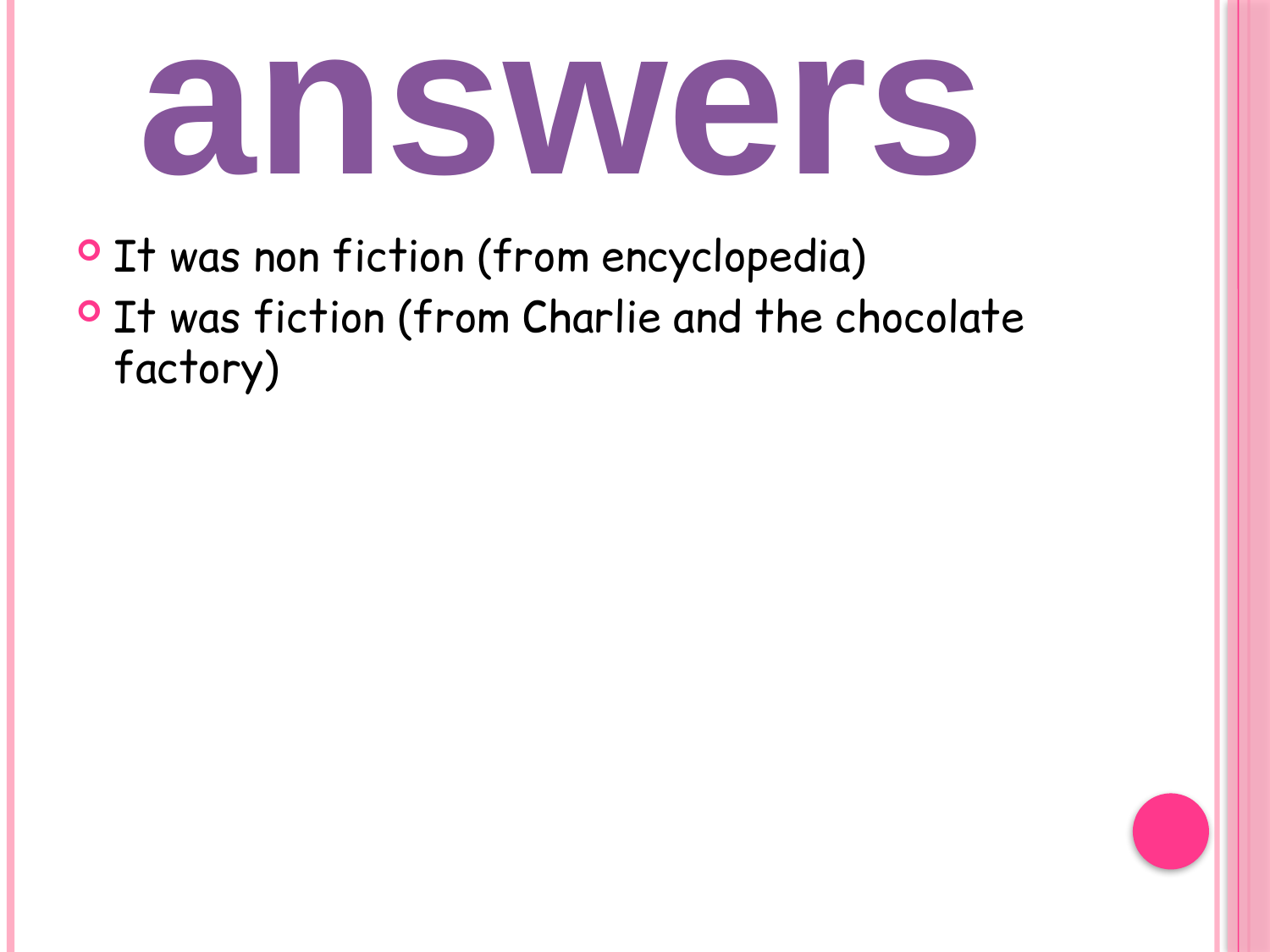

answers
It was non fiction (from encyclopedia)
It was fiction (from Charlie and the chocolate factory)